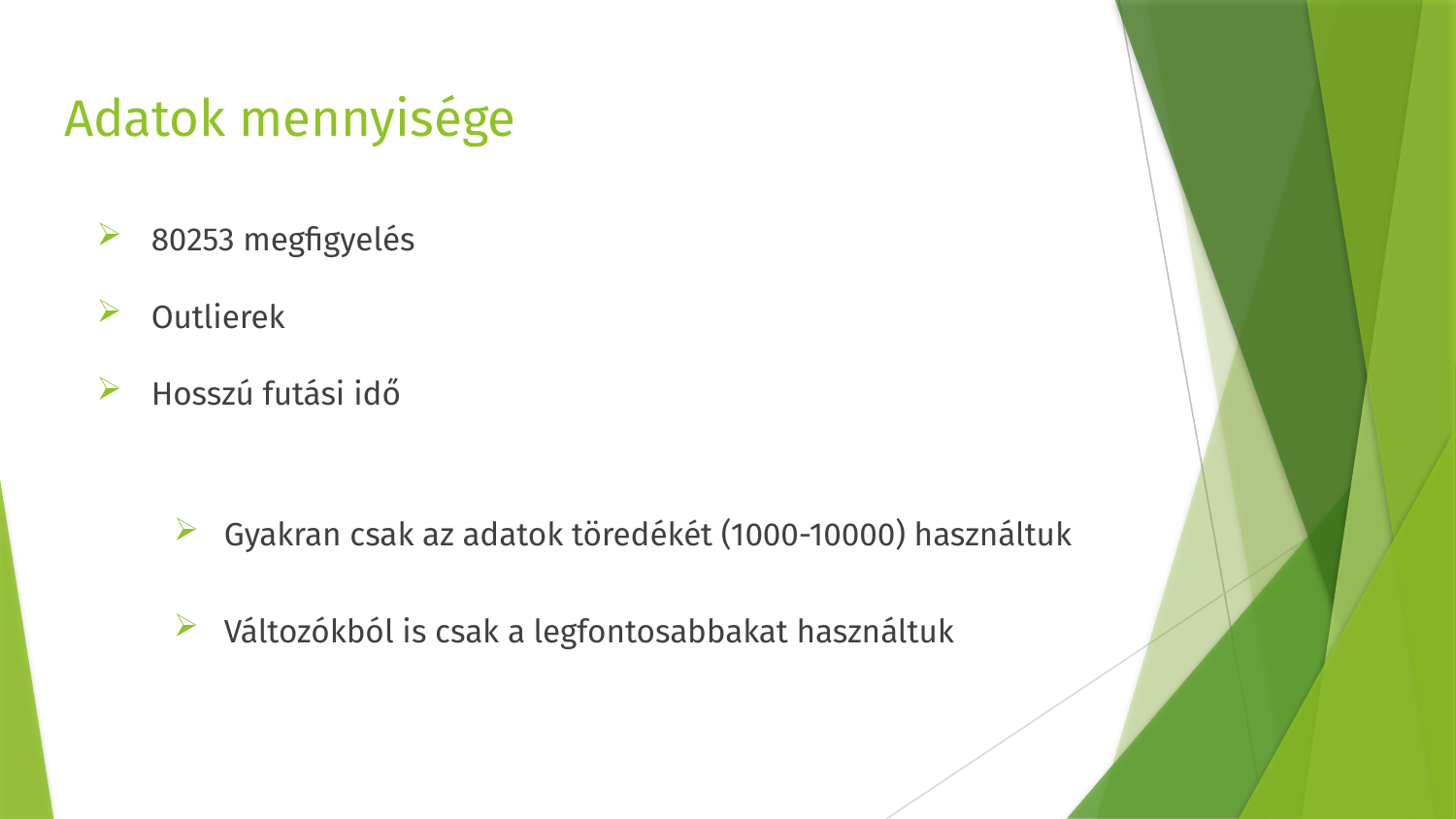

# Adatok mennyisége
80253 megfigyelés

Outlierek

Hosszú futási idő

Gyakran csak az adatok töredékét (1000-10000) használtuk

Változókból is csak a legfontosabbakat használtuk